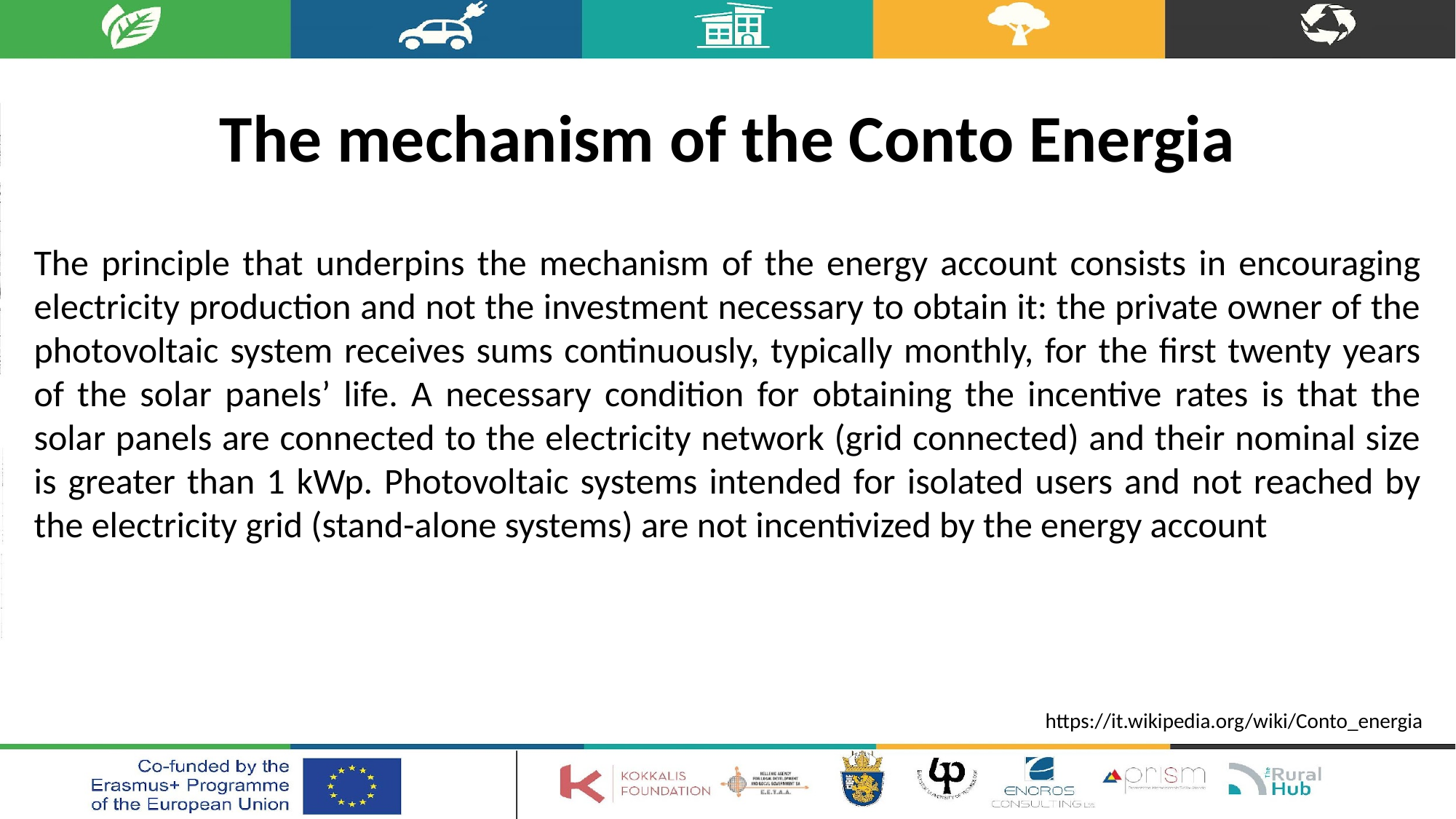

# The mechanism of the Conto Energia
The principle that underpins the mechanism of the energy account consists in encouraging electricity production and not the investment necessary to obtain it: the private owner of the photovoltaic system receives sums continuously, typically monthly, for the first twenty years of the solar panels’ life. A necessary condition for obtaining the incentive rates is that the solar panels are connected to the electricity network (grid connected) and their nominal size is greater than 1 kWp. Photovoltaic systems intended for isolated users and not reached by the electricity grid (stand-alone systems) are not incentivized by the energy account
https://it.wikipedia.org/wiki/Conto_energia